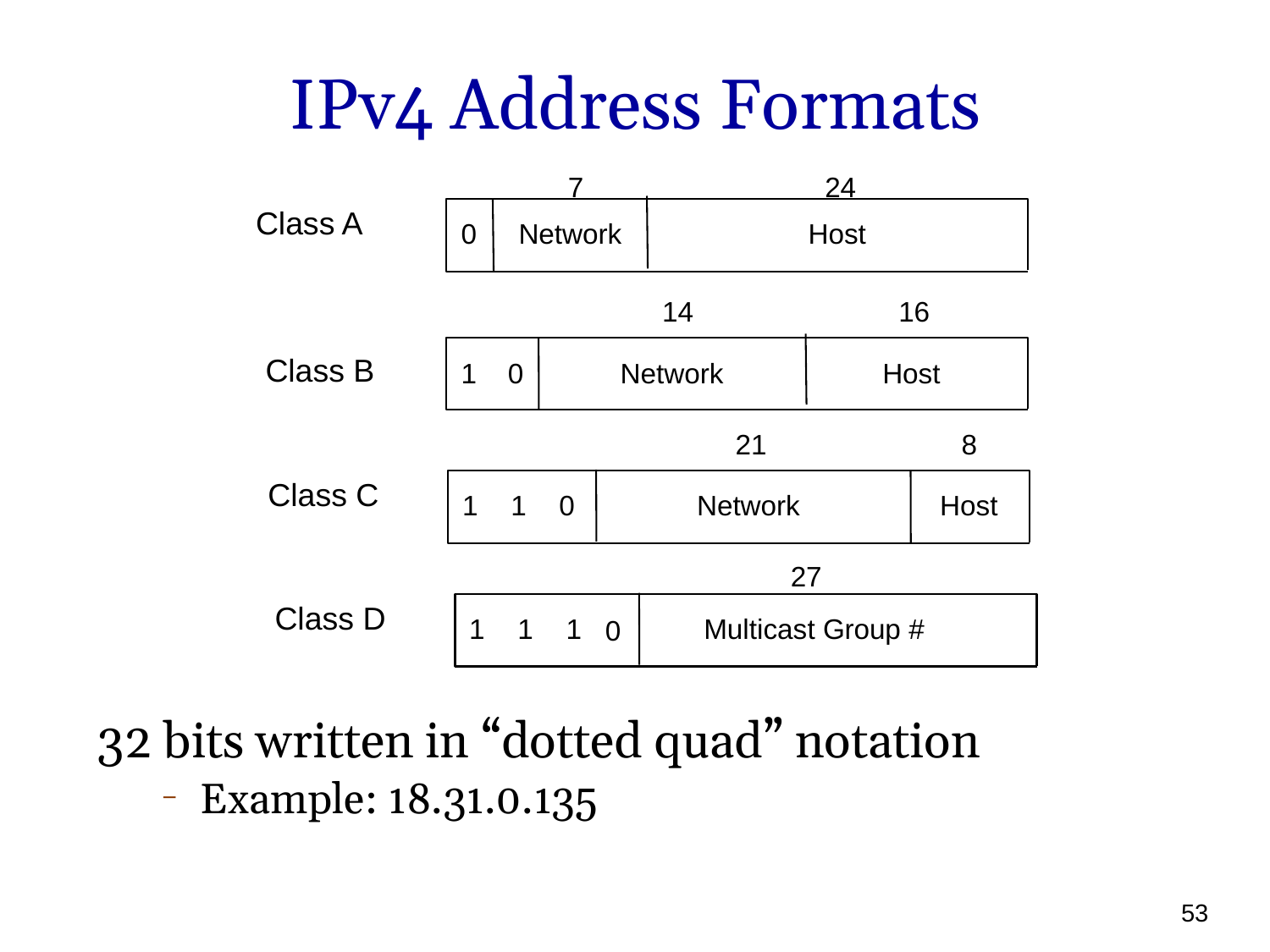

# IPv4 Address Formats
7
24

Class A

0
Network
Host
14
16

Class B
1
0
Network
Host
21
8
Class C

1
1
0
Network
Host
27
Class D

1
1
1
Multicast Group #
0
32 bits written in “dotted quad” notation
Example: 18.31.0.135
53